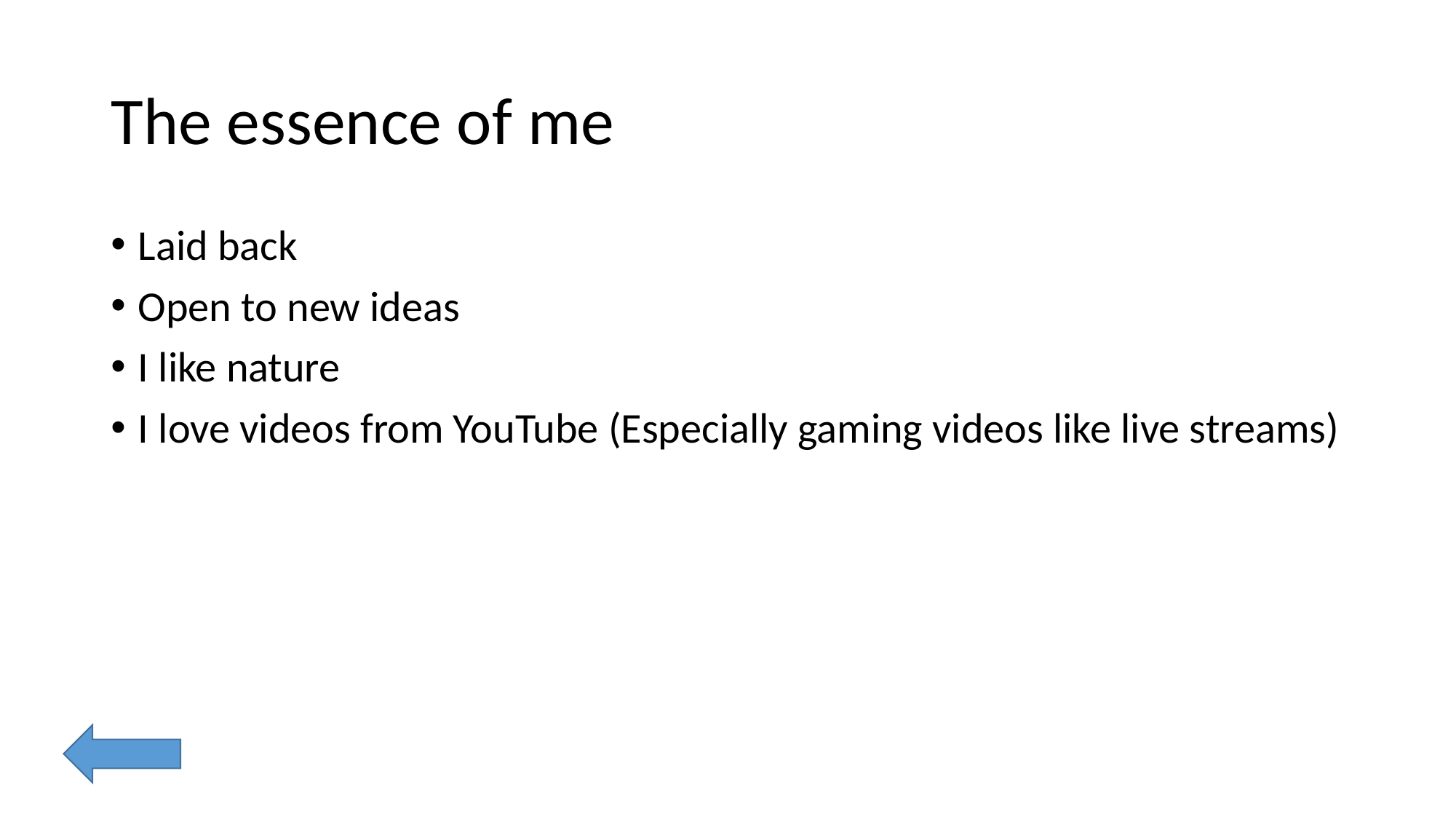

# The essence of me
Laid back
Open to new ideas
I like nature
I love videos from YouTube (Especially gaming videos like live streams)